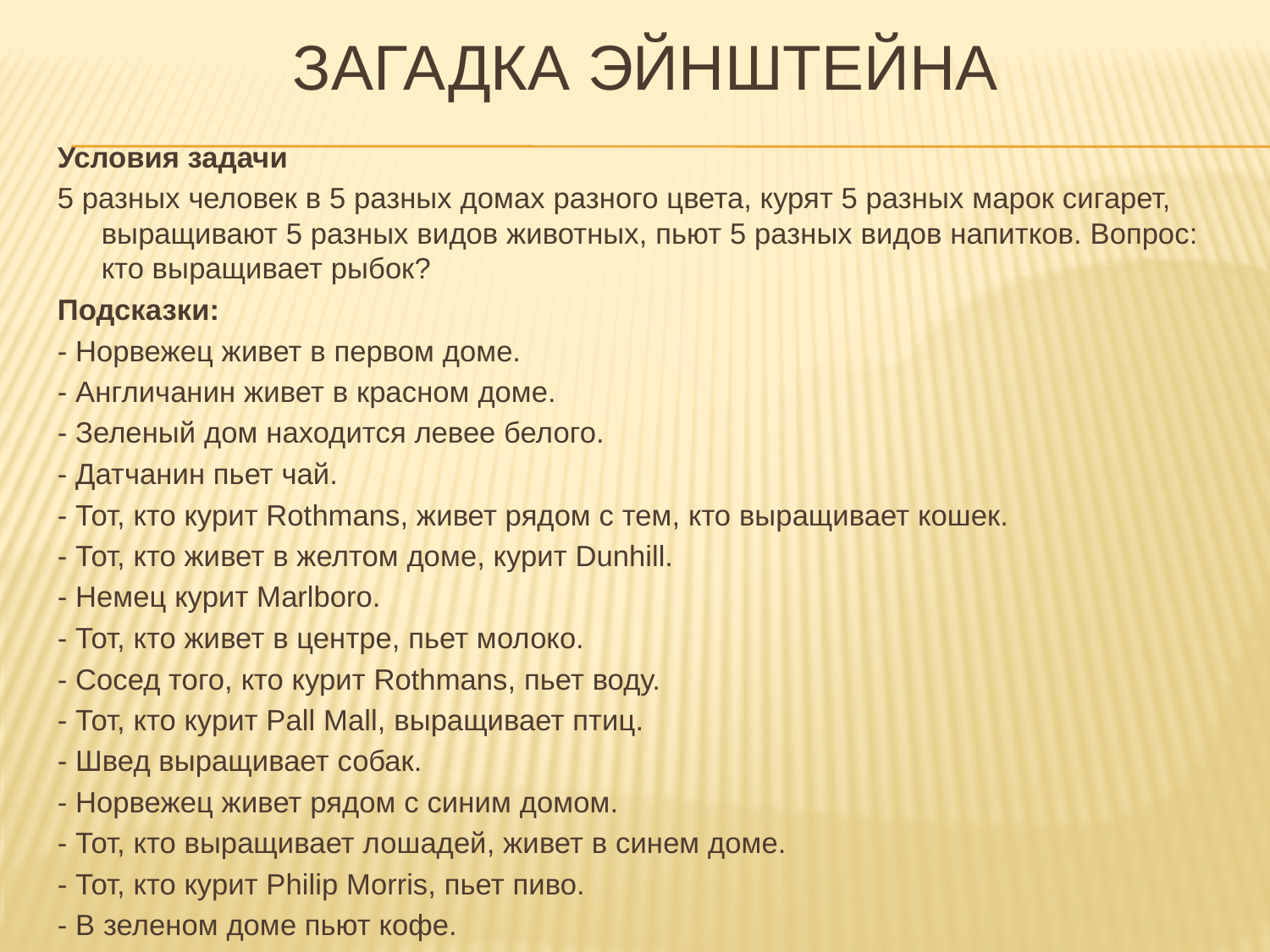

# Загадка Эйнштейна
Условия задачи
5 разных человек в 5 разных домах разного цвета, курят 5 разных марок сигарет, выращивают 5 разных видов животных, пьют 5 разных видов напитков. Вопрос: кто выращивает рыбок?
Подсказки:
- Норвежец живет в первом доме.
- Англичанин живет в красном доме.
- Зеленый дом находится левее белого.
- Датчанин пьет чай.
- Тот, кто курит Rothmans, живет рядом с тем, кто выращивает кошек.
- Тот, кто живет в желтом доме, курит Dunhill.
- Немец курит Marlboro.
- Тот, кто живет в центре, пьет молоко.
- Сосед того, кто курит Rothmans, пьет воду.
- Тот, кто курит Pall Mall, выращивает птиц.
- Швед выращивает собак.
- Норвежец живет рядом с синим домом.
- Тот, кто выращивает лошадей, живет в синем доме.
- Тот, кто курит Philip Morris, пьет пиво.
- В зеленом доме пьют кофе.